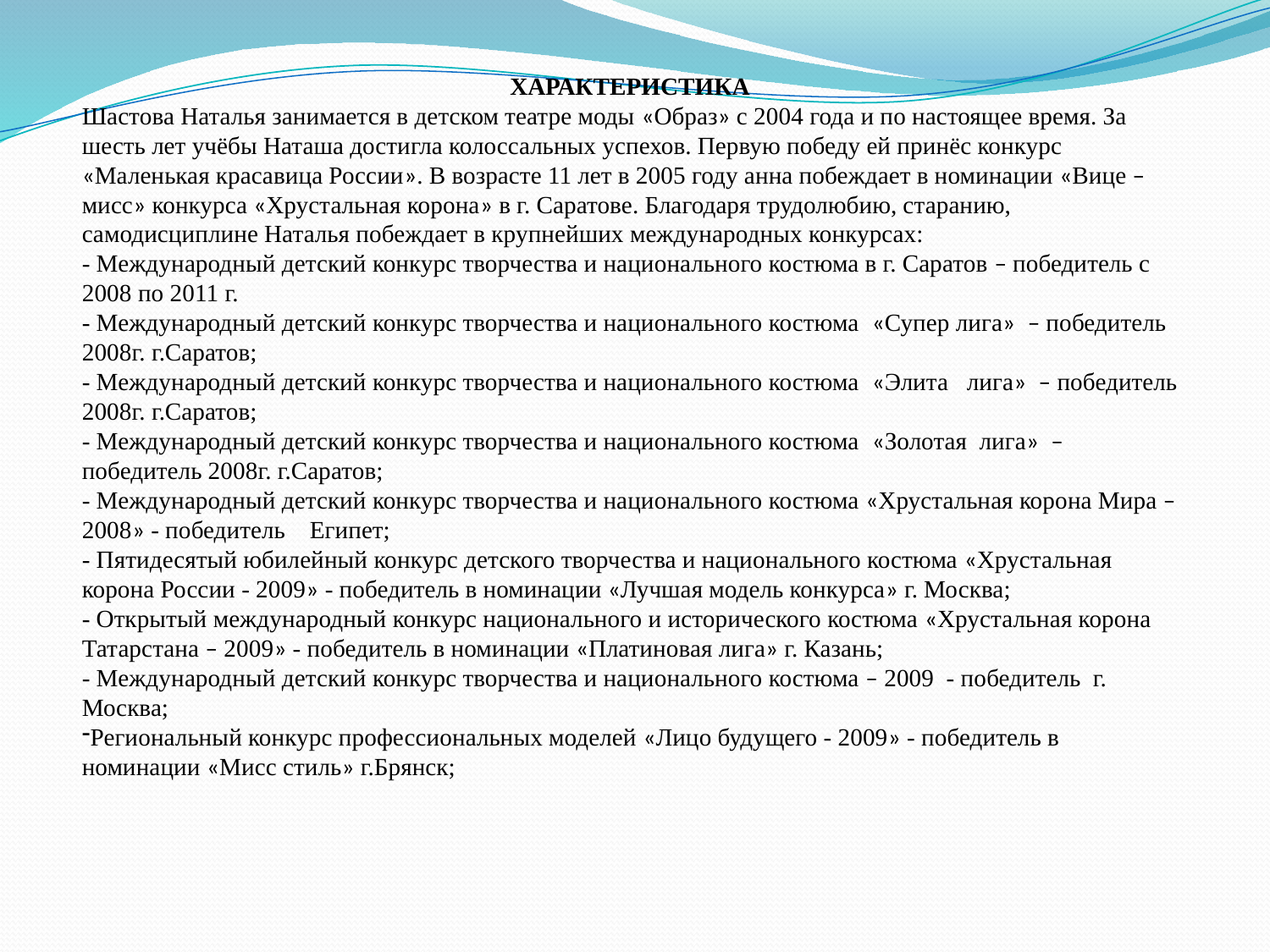

ХАРАКТЕРИСТИКА
Шастова Наталья занимается в детском театре моды «Образ» с 2004 года и по настоящее время. За шесть лет учёбы Наташа достигла колоссальных успехов. Первую победу ей принёс конкурс «Маленькая красавица России». В возрасте 11 лет в 2005 году анна побеждает в номинации «Вице – мисс» конкурса «Хрустальная корона» в г. Саратове. Благодаря трудолюбию, старанию, самодисциплине Наталья побеждает в крупнейших международных конкурсах:
- Международный детский конкурс творчества и национального костюма в г. Саратов – победитель с 2008 по 2011 г.
- Международный детский конкурс творчества и национального костюма  «Супер лига»  – победитель 2008г. г.Саратов;
- Международный детский конкурс творчества и национального костюма  «Элита   лига»  – победитель 2008г. г.Саратов;
- Международный детский конкурс творчества и национального костюма  «Золотая  лига»  – победитель 2008г. г.Саратов;
- Международный детский конкурс творчества и национального костюма «Хрустальная корона Мира – 2008» - победитель    Египет;
- Пятидесятый юбилейный конкурс детского творчества и национального костюма «Хрустальная корона России - 2009» - победитель в номинации «Лучшая модель конкурса» г. Москва;
- Открытый международный конкурс национального и исторического костюма «Хрустальная корона Татарстана – 2009» - победитель в номинации «Платиновая лига» г. Казань;
- Международный детский конкурс творчества и национального костюма – 2009  - победитель  г. Москва;
Региональный конкурс профессиональных моделей «Лицо будущего - 2009» - победитель в номинации «Мисс стиль» г.Брянск;